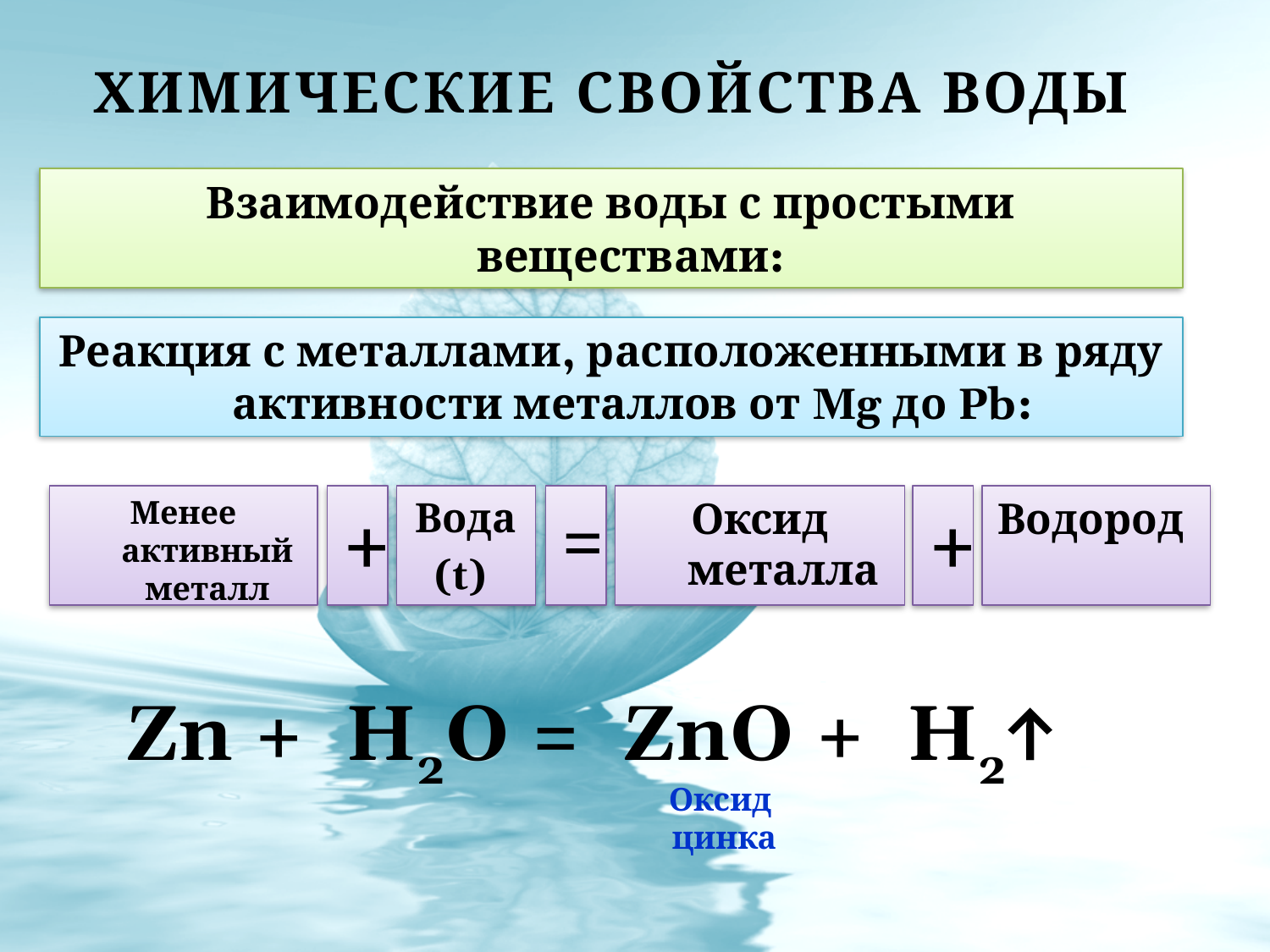

# Химические свойства воды
Взаимодействие воды с простыми веществами:
Реакция с металлами, расположенными в ряду активности металлов от Mg до Pb:
Менее активный металл
+
Вода
(t)
=
Оксид металла
+
Водород
 Zn +  H2O =  ZnO +  H2↑
Оксид
цинка